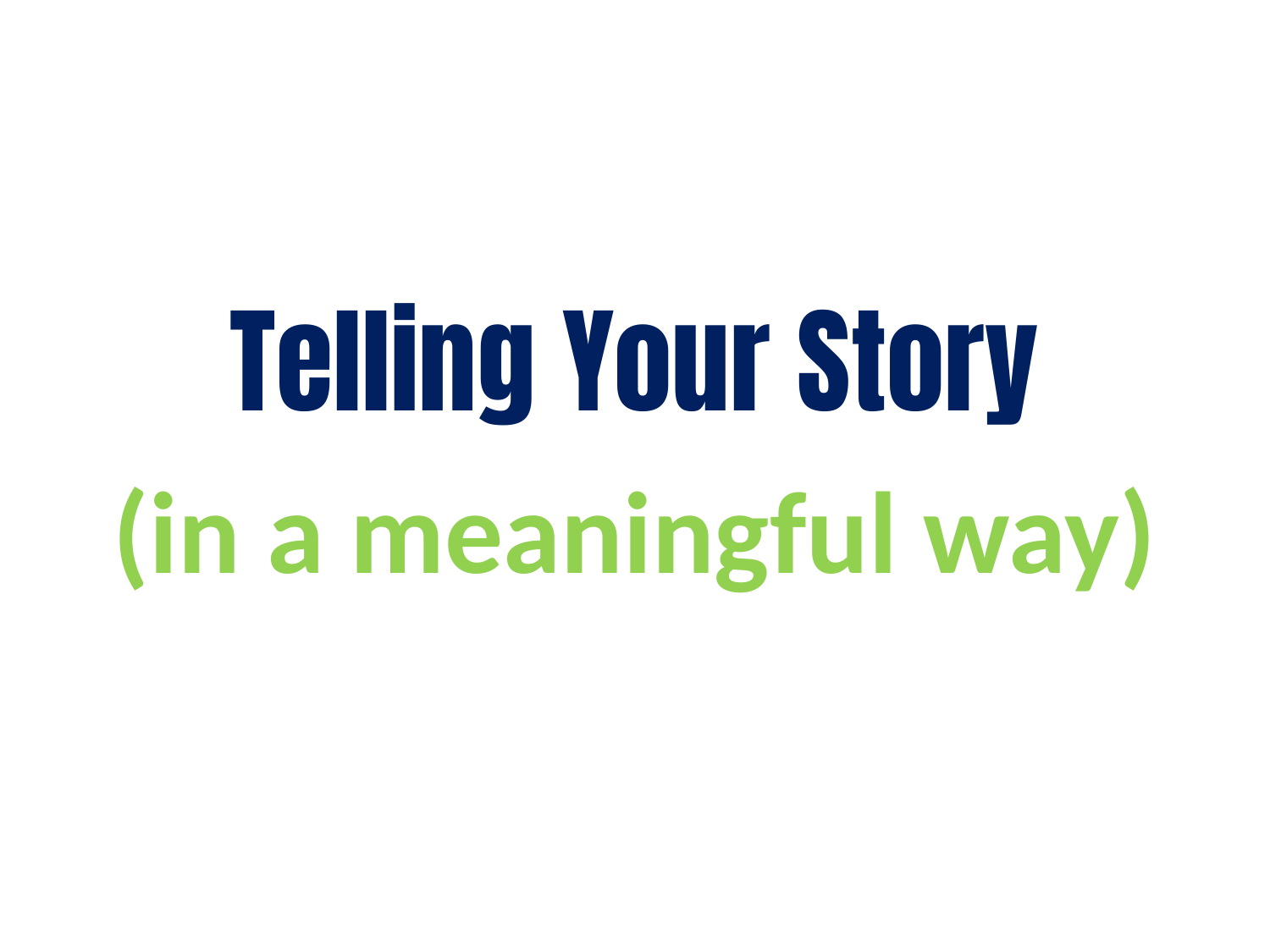

Telling Your Story
(in a meaningful way)